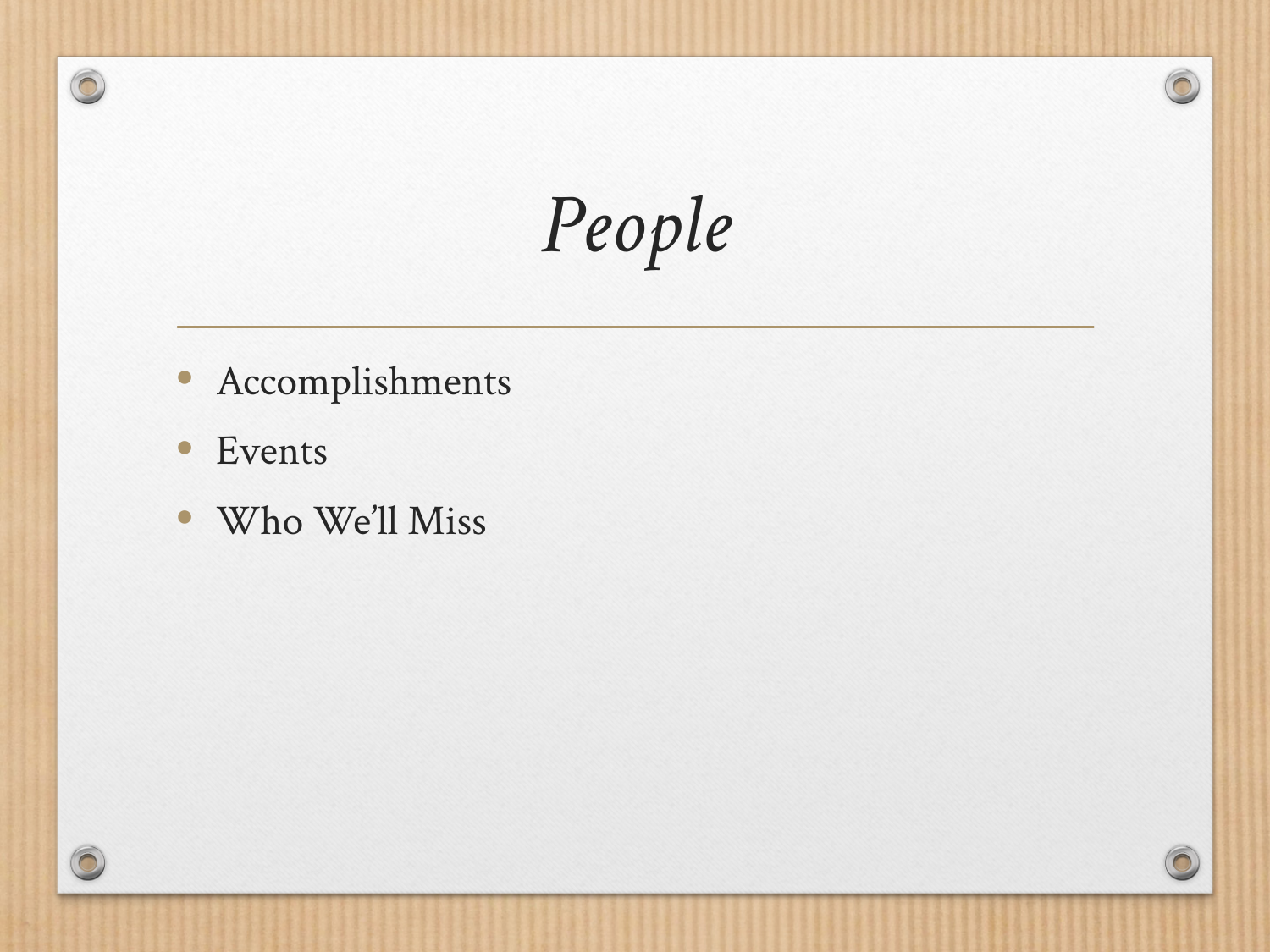

# People
Accomplishments
Events
Who We’ll Miss